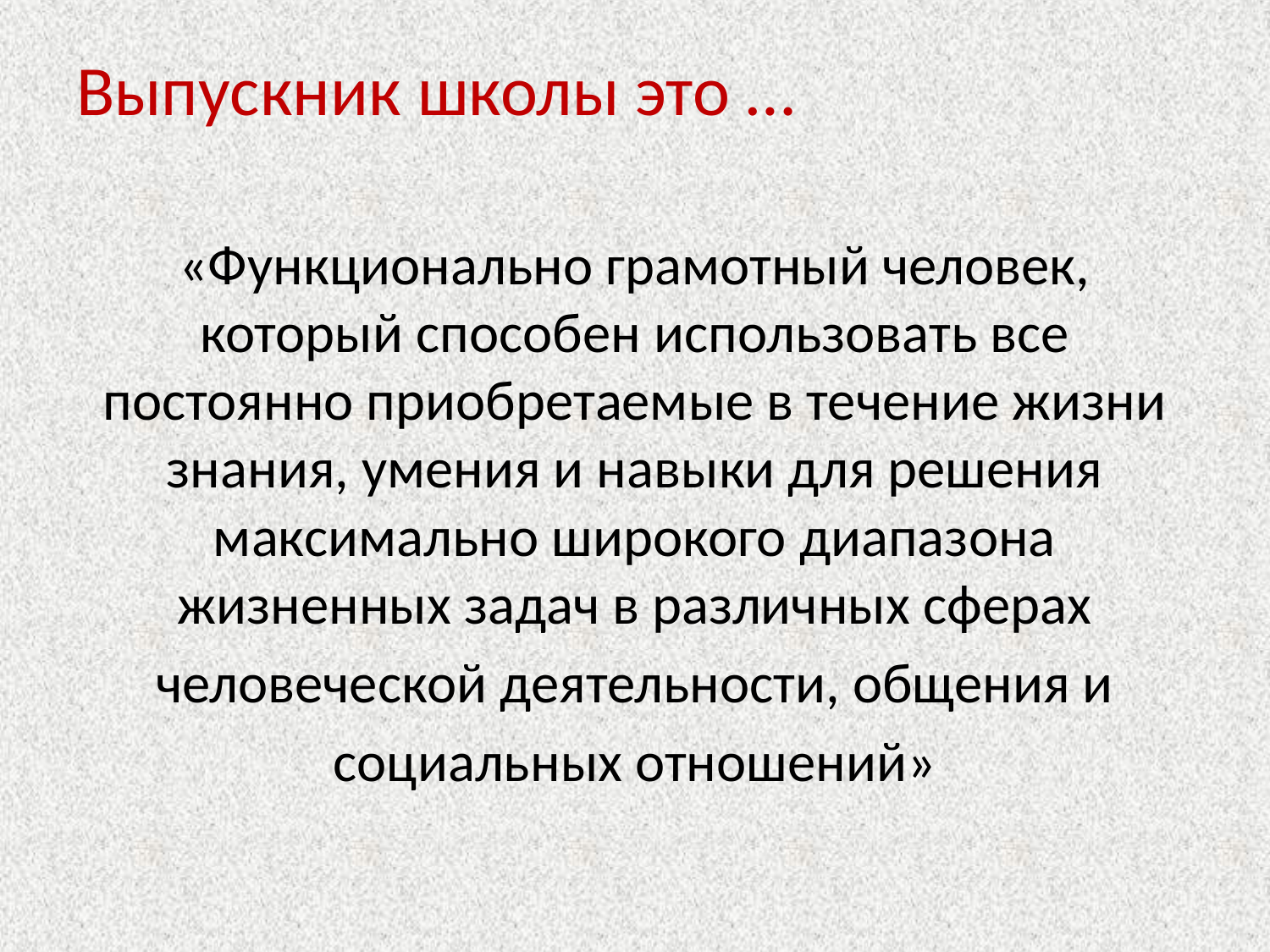

# Выпускник школы это …
«Функционально грамотный человек, который способен использовать все постоянно приобретаемые в течение жизни знания, умения и навыки для решения максимально широкого диапазона жизненных задач в различных сферах
человеческой деятельности, общения и
социальных отношений»